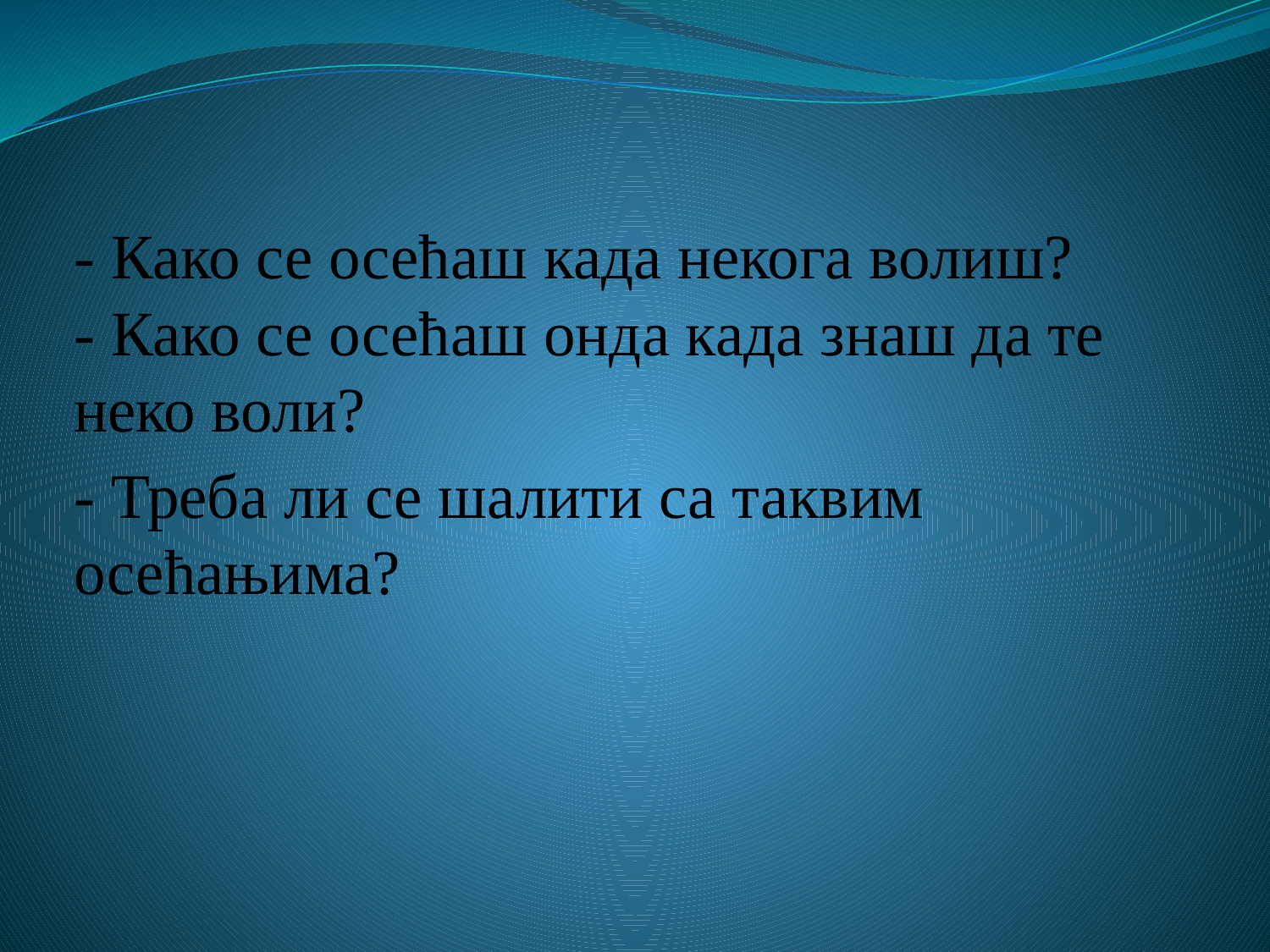

# - Како се осећаш када некога волиш? - Како се осећаш онда када знаш да те неко воли?
- Треба ли се шалити са таквим осећањима?